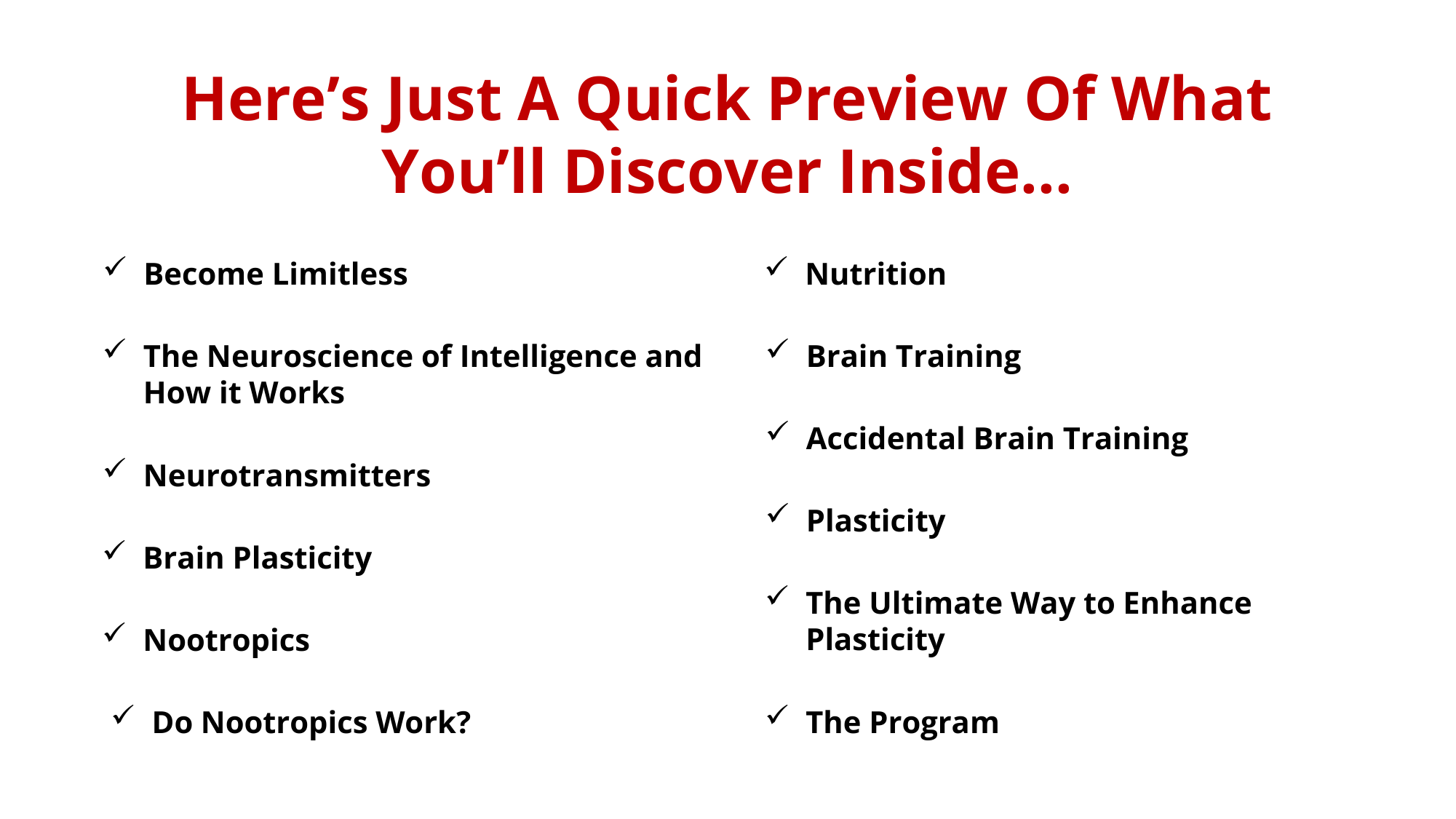

Here’s Just A Quick Preview Of What You’ll Discover Inside...
Become Limitless
Nutrition
Brain Training
The Neuroscience of Intelligence and How it Works
Accidental Brain Training
Neurotransmitters
Plasticity
Brain Plasticity
The Ultimate Way to Enhance Plasticity
Nootropics
Do Nootropics Work?
The Program